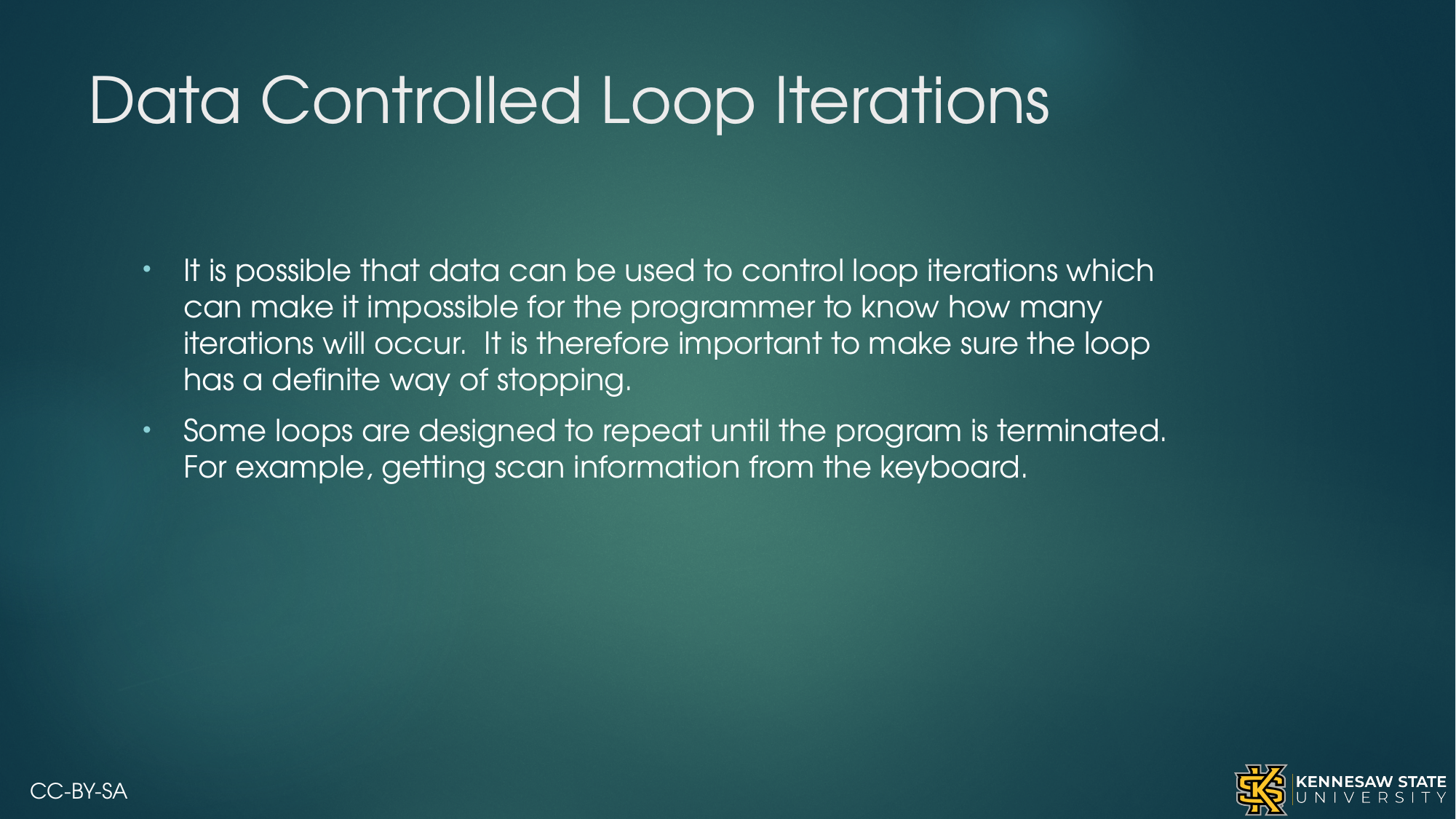

# Data Controlled Loop Iterations
It is possible that data can be used to control loop iterations which can make it impossible for the programmer to know how many iterations will occur.  It is therefore important to make sure the loop has a definite way of stopping.
Some loops are designed to repeat until the program is terminated.  For example, getting scan information from the keyboard.